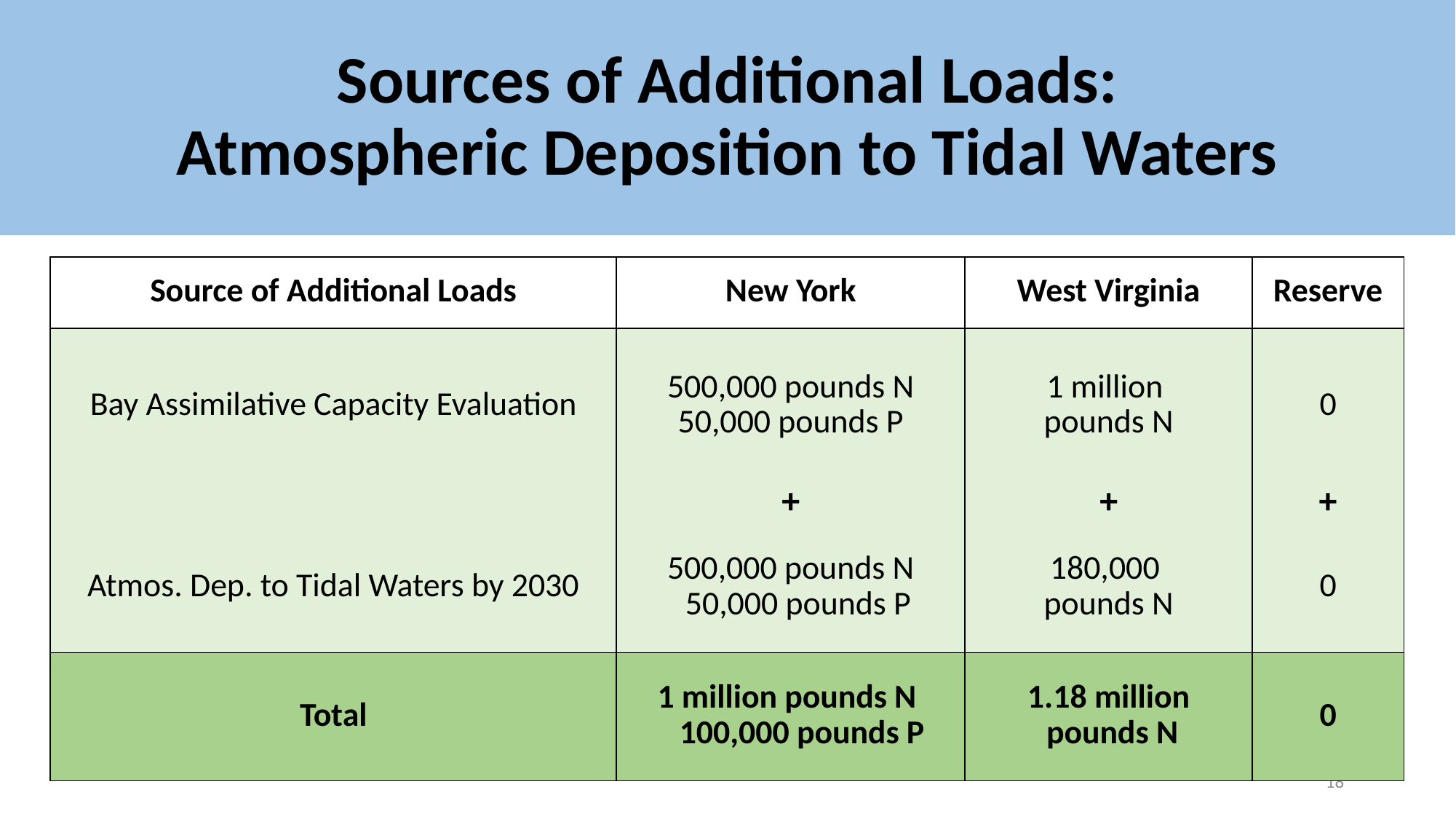

# Sources of Additional Loads: Atmospheric Deposition to Tidal Waters
| Source of Additional Loads | New York | West Virginia | Reserve |
| --- | --- | --- | --- |
| Bay Assimilative Capacity Evaluation | 500,000 pounds N 50,000 pounds P | 1 million pounds N | 0 |
|  | + | + | + |
| Atmos. Dep. to Tidal Waters by 2030 | 500,000 pounds N 50,000 pounds P | 180,000 pounds N | 0 |
| Total | 1 million pounds N 100,000 pounds P | 1.18 million pounds N | 0 |
18